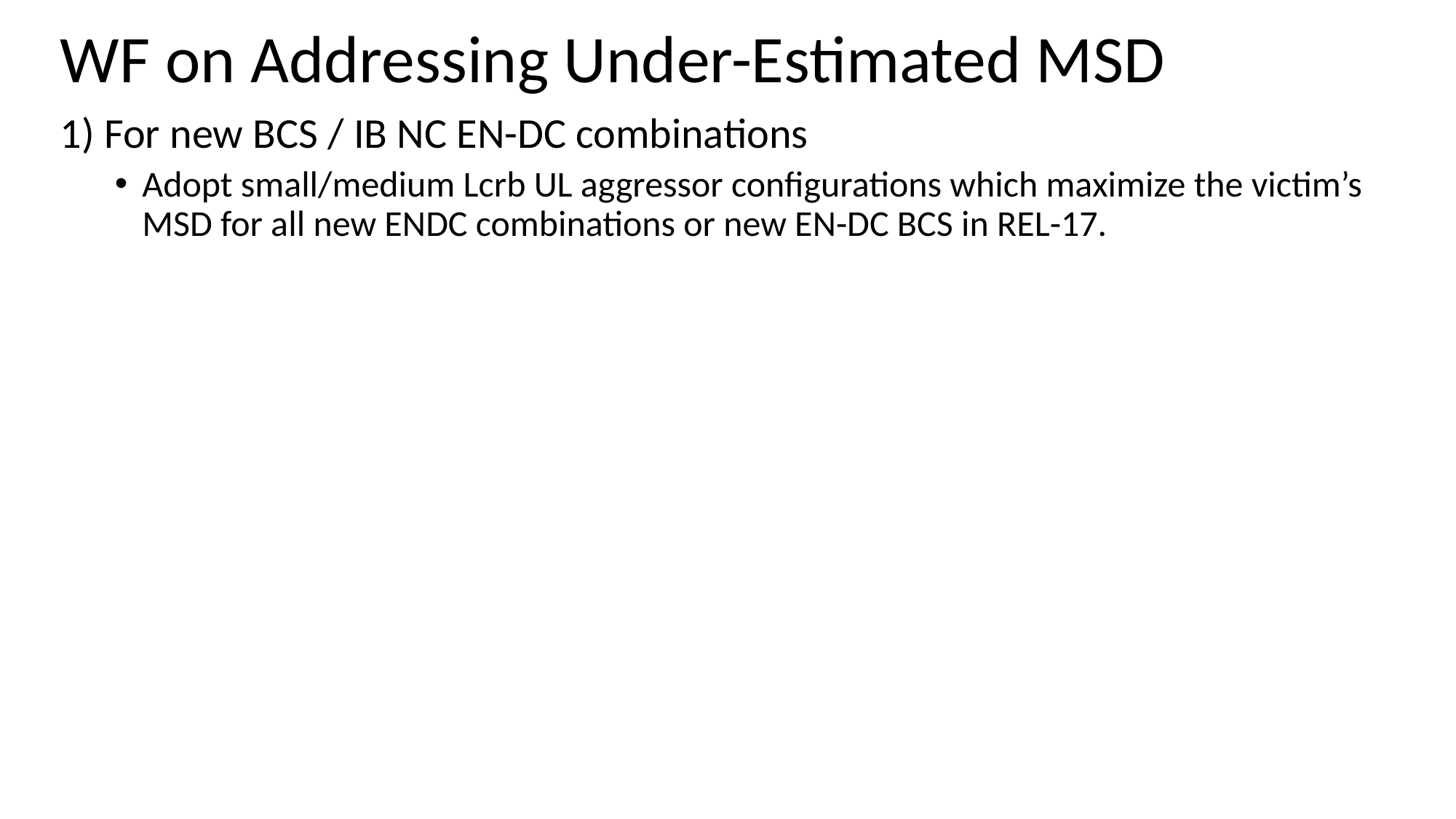

# WF on Addressing Under-Estimated MSD
1) For new BCS / IB NC EN-DC combinations
Adopt small/medium Lcrb UL aggressor configurations which maximize the victim’s MSD for all new ENDC combinations or new EN-DC BCS in REL-17.